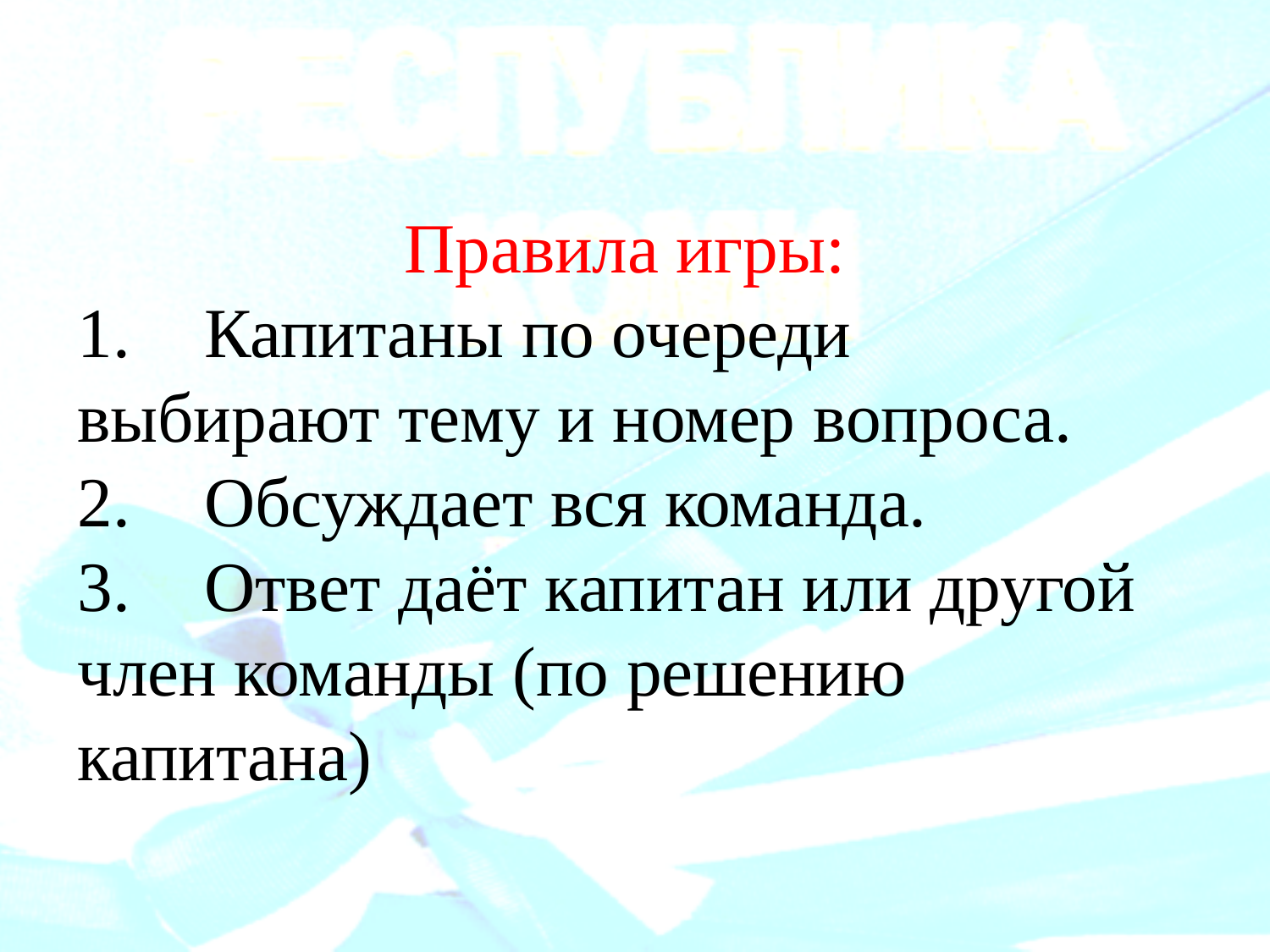

Правила игры:
1.	Капитаны по очереди выбирают тему и номер вопроса.
2.	Обсуждает вся команда.
3.	Ответ даёт капитан или другой член команды (по решению капитана)